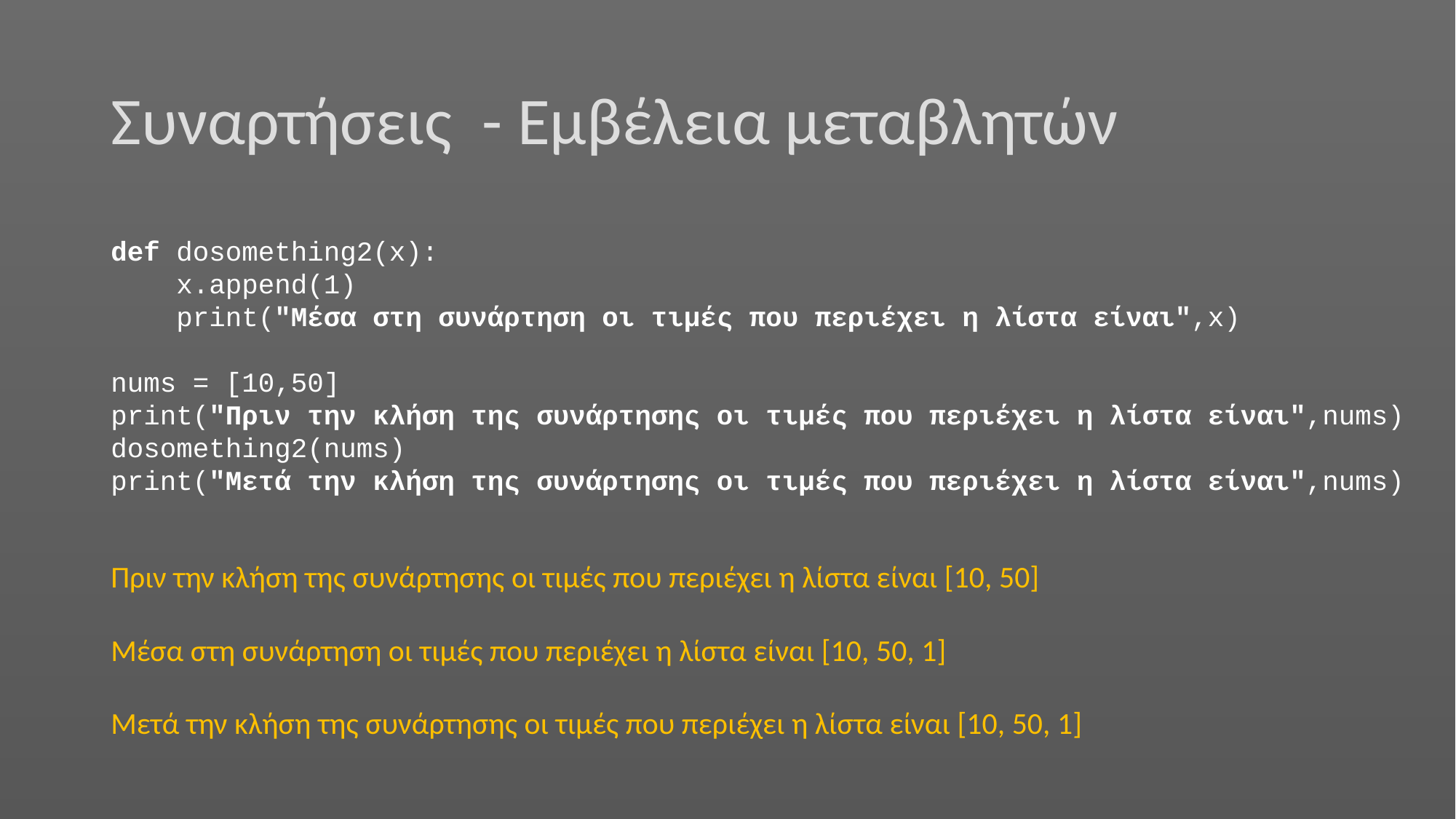

# Συναρτήσεις  - Εμβέλεια μεταβλητών
def dosomething2(x):
    x.append(1)
    print("Μέσα στη συνάρτηση οι τιμές που περιέχει η λίστα είναι",x)
nums = [10,50]
print("Πριν την κλήση της συνάρτησης οι τιμές που περιέχει η λίστα είναι",nums)
dosomething2(nums)
print("Μετά την κλήση της συνάρτησης οι τιμές που περιέχει η λίστα είναι",nums)
Πριν την κλήση της συνάρτησης οι τιμές που περιέχει η λίστα είναι [10, 50]

Μέσα στη συνάρτηση οι τιμές που περιέχει η λίστα είναι [10, 50, 1]

Μετά την κλήση της συνάρτησης οι τιμές που περιέχει η λίστα είναι [10, 50, 1]